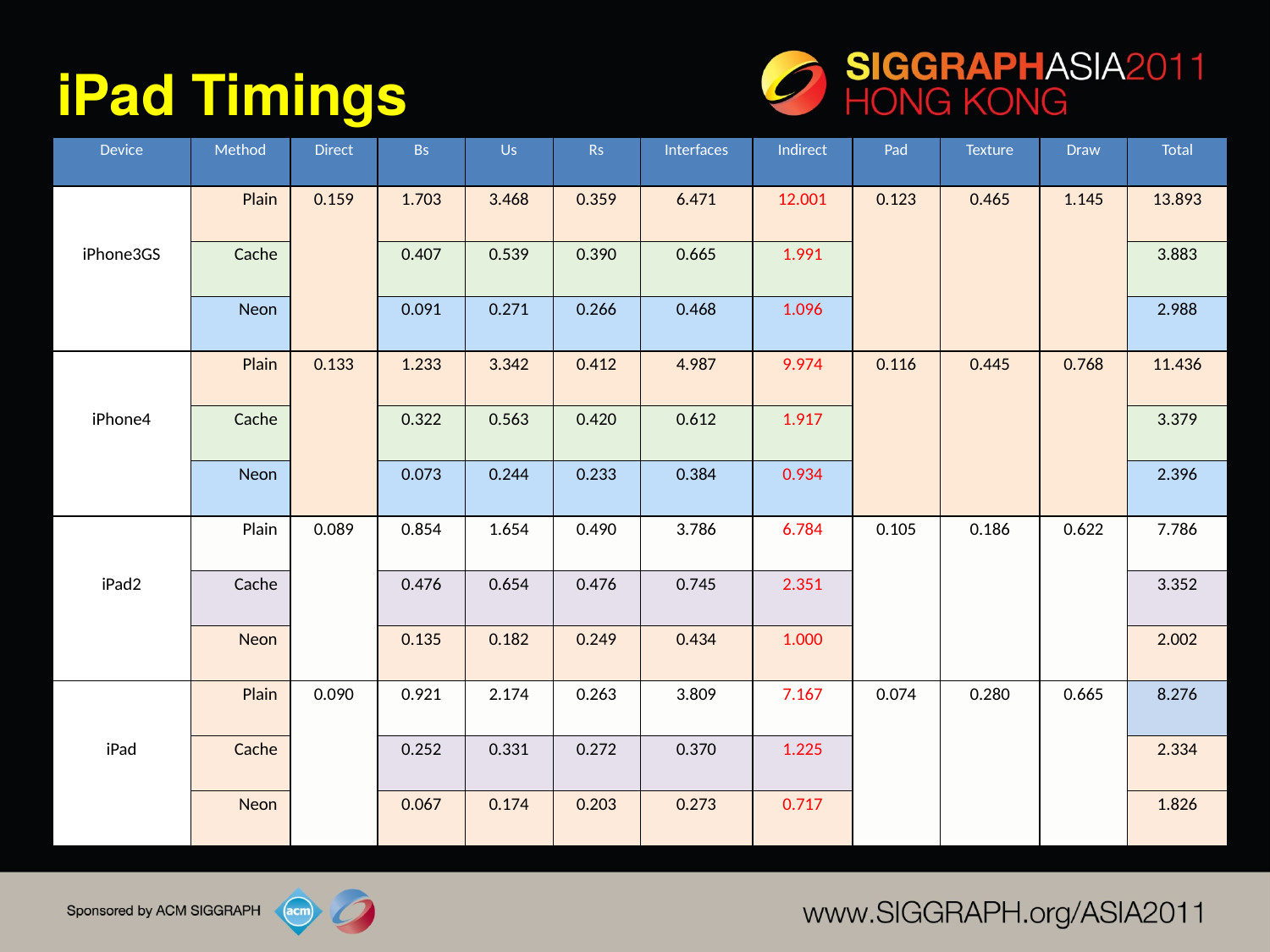

# iPad Timings
| Device | Method | Direct | Bs | Us | Rs | Interfaces | Indirect | Pad | Texture | Draw | Total |
| --- | --- | --- | --- | --- | --- | --- | --- | --- | --- | --- | --- |
|  | Plain | 0.159 | 1.703 | 3.468 | 0.359 | 6.471 | 12.001 | 0.123 | 0.465 | 1.145 | 13.893 |
| iPhone3GS | Cache |  | 0.407 | 0.539 | 0.390 | 0.665 | 1.991 |  |  |  | 3.883 |
|  | Neon |  | 0.091 | 0.271 | 0.266 | 0.468 | 1.096 |  |  |  | 2.988 |
|  | Plain | 0.133 | 1.233 | 3.342 | 0.412 | 4.987 | 9.974 | 0.116 | 0.445 | 0.768 | 11.436 |
| iPhone4 | Cache |  | 0.322 | 0.563 | 0.420 | 0.612 | 1.917 |  |  |  | 3.379 |
|  | Neon |  | 0.073 | 0.244 | 0.233 | 0.384 | 0.934 |  |  |  | 2.396 |
|  | Plain | 0.089 | 0.854 | 1.654 | 0.490 | 3.786 | 6.784 | 0.105 | 0.186 | 0.622 | 7.786 |
| iPad2 | Cache |  | 0.476 | 0.654 | 0.476 | 0.745 | 2.351 |  |  |  | 3.352 |
|  | Neon |  | 0.135 | 0.182 | 0.249 | 0.434 | 1.000 |  |  |  | 2.002 |
|  | Plain | 0.090 | 0.921 | 2.174 | 0.263 | 3.809 | 7.167 | 0.074 | 0.280 | 0.665 | 8.276 |
| iPad | Cache |  | 0.252 | 0.331 | 0.272 | 0.370 | 1.225 |  |  |  | 2.334 |
|  | Neon |  | 0.067 | 0.174 | 0.203 | 0.273 | 0.717 |  |  |  | 1.826 |